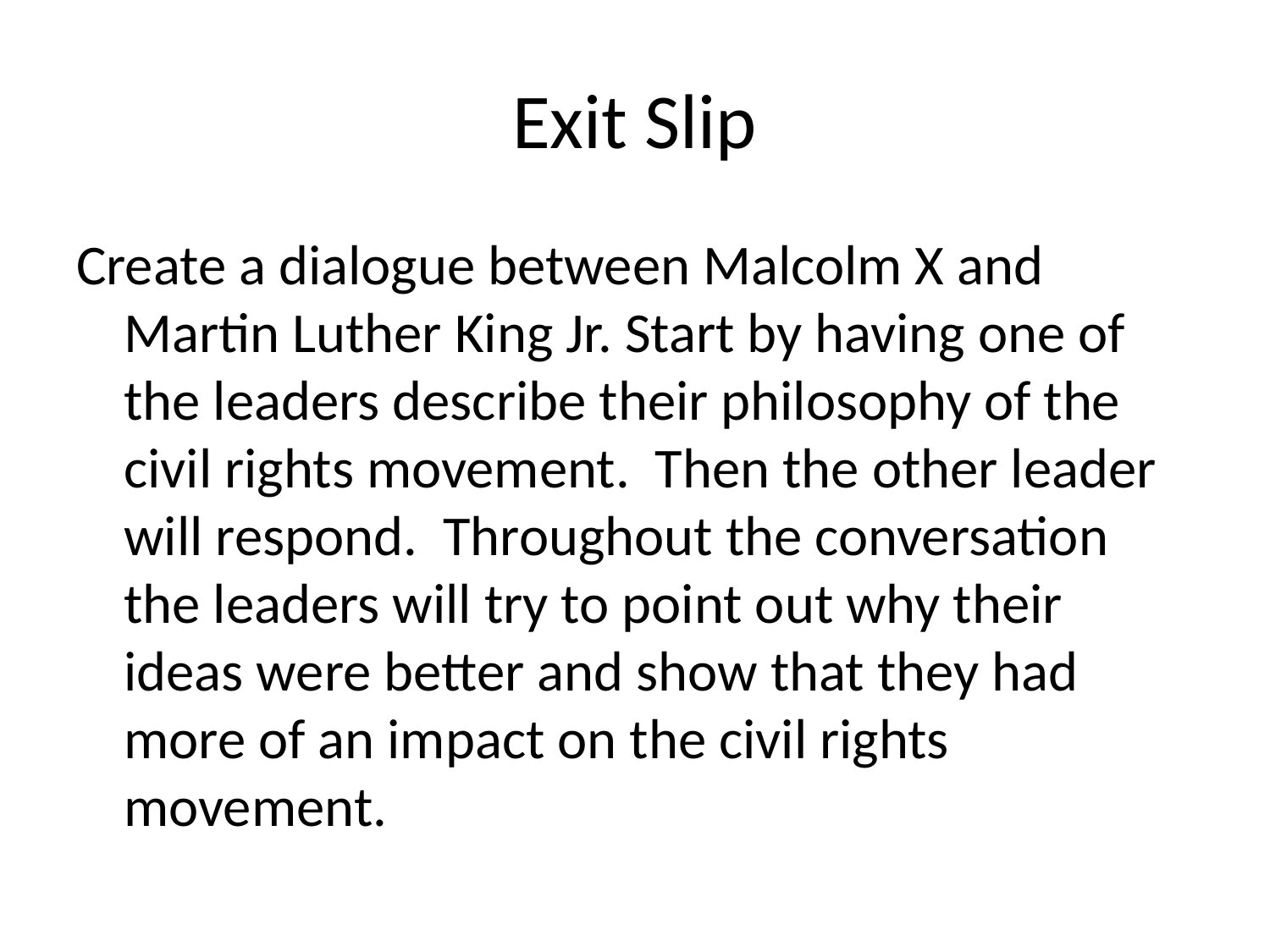

# Exit Slip
Create a dialogue between Malcolm X and Martin Luther King Jr. Start by having one of the leaders describe their philosophy of the civil rights movement.  Then the other leader will respond.  Throughout the conversation the leaders will try to point out why their ideas were better and show that they had more of an impact on the civil rights movement.